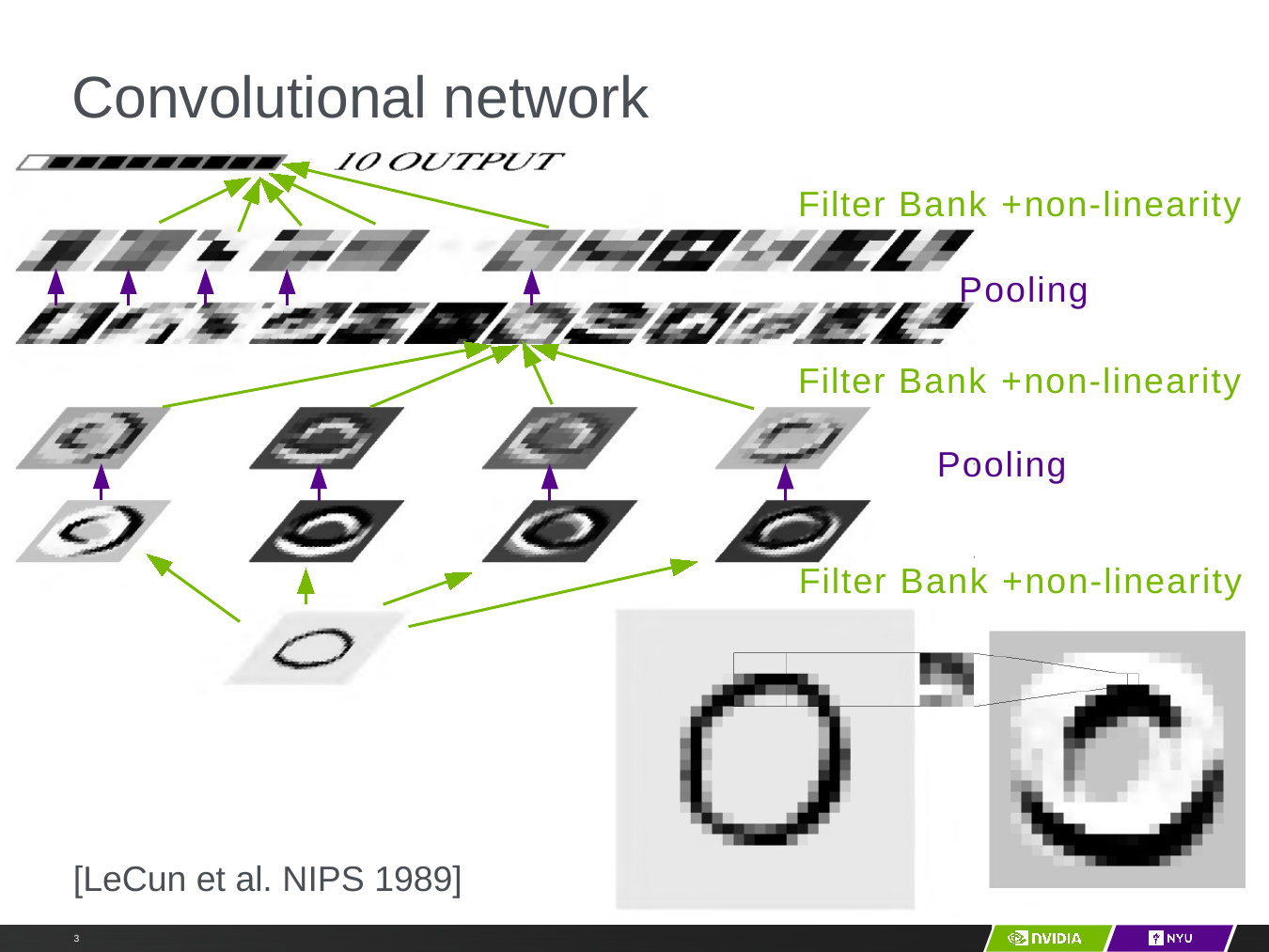

# Convolutional network

Filter Bank +non-linearity

Pooling
Filter Bank +non-linearity  Pooling

Filter Bank +non-linearity

[LeCun et al. NIPS 1989]